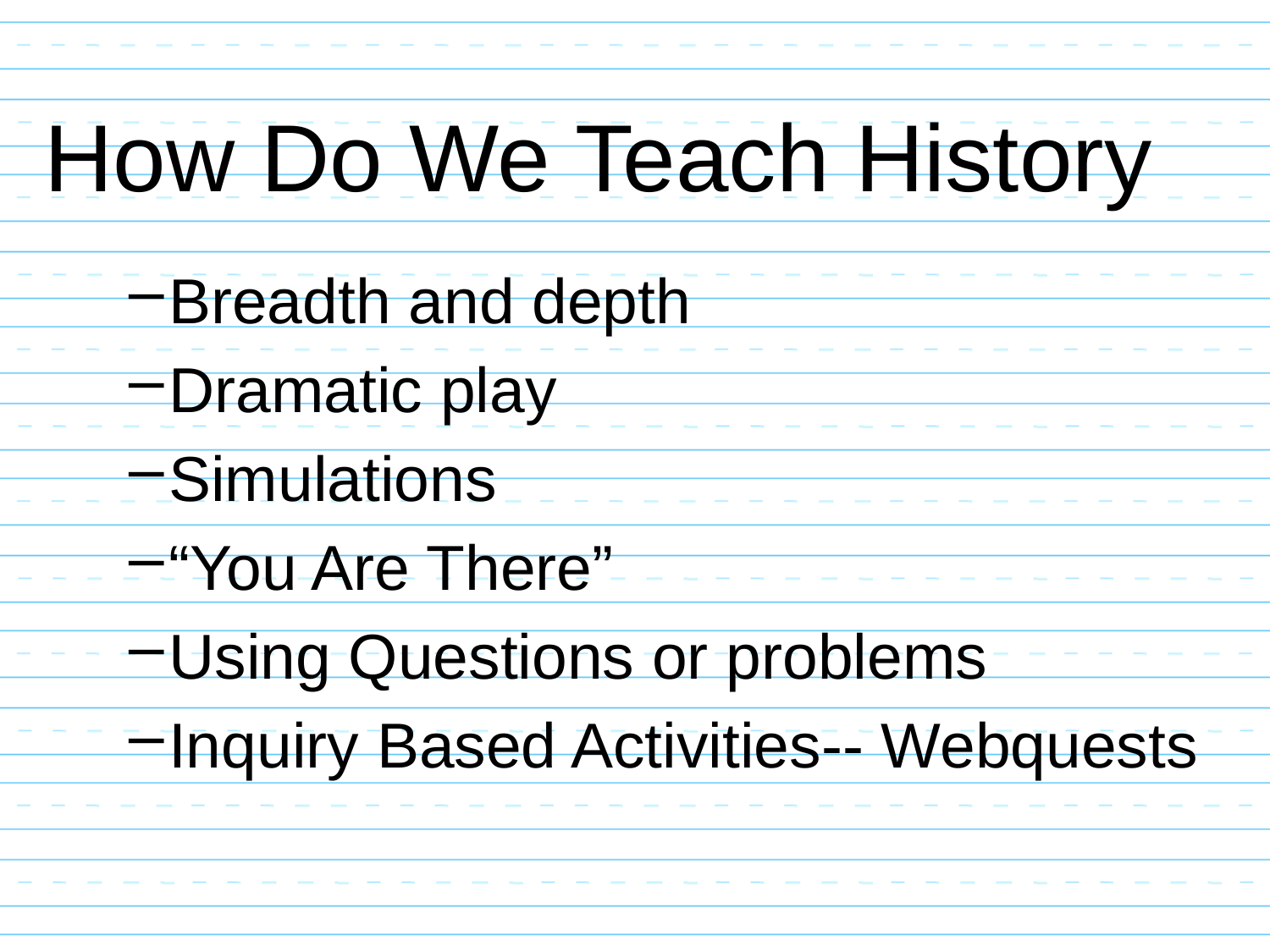

# How Do We Teach History
Breadth and depth
Dramatic play
Simulations
“You Are There”
Using Questions or problems
Inquiry Based Activities-- Webquests